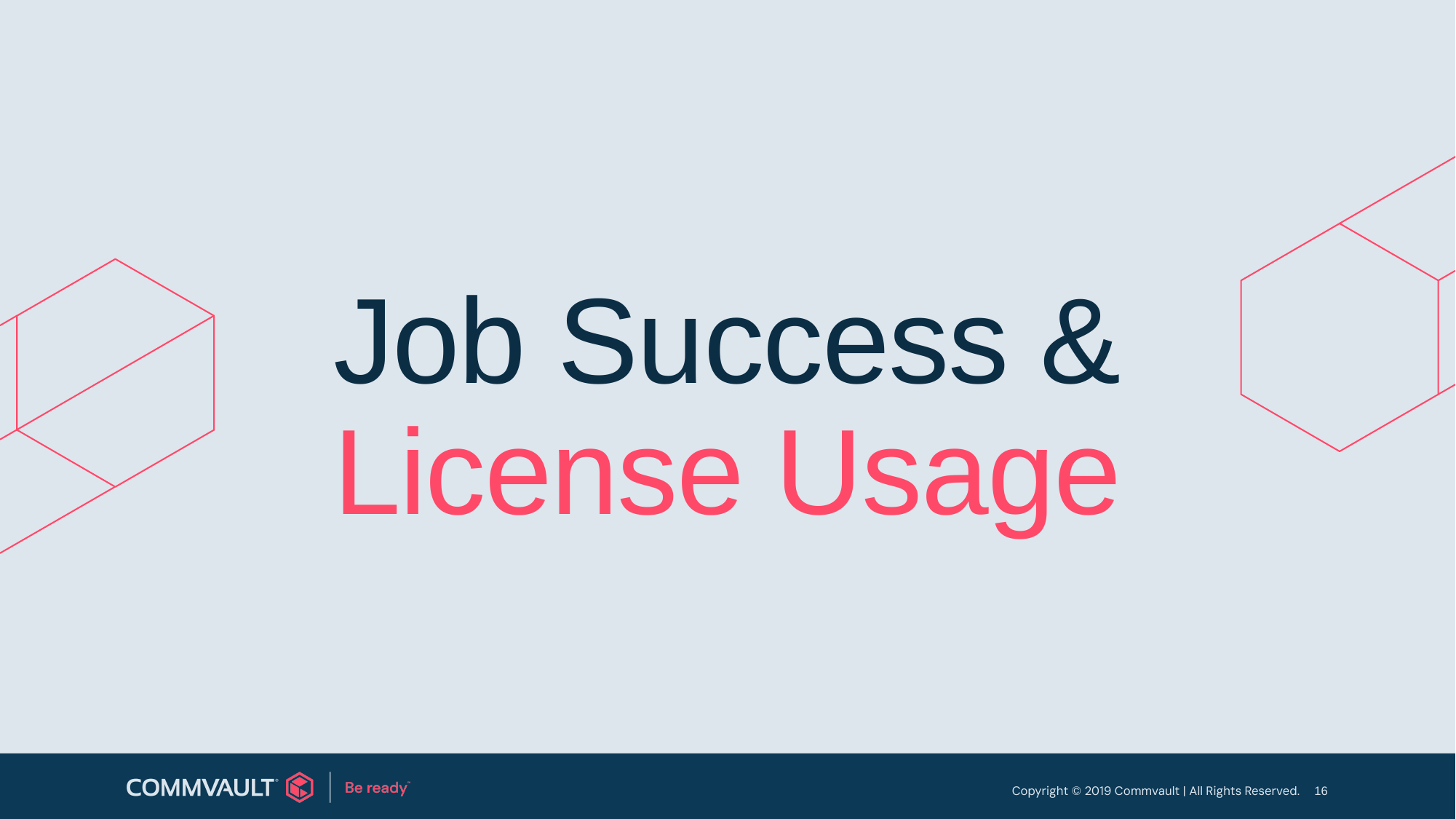

# Job Success & License Usage
16